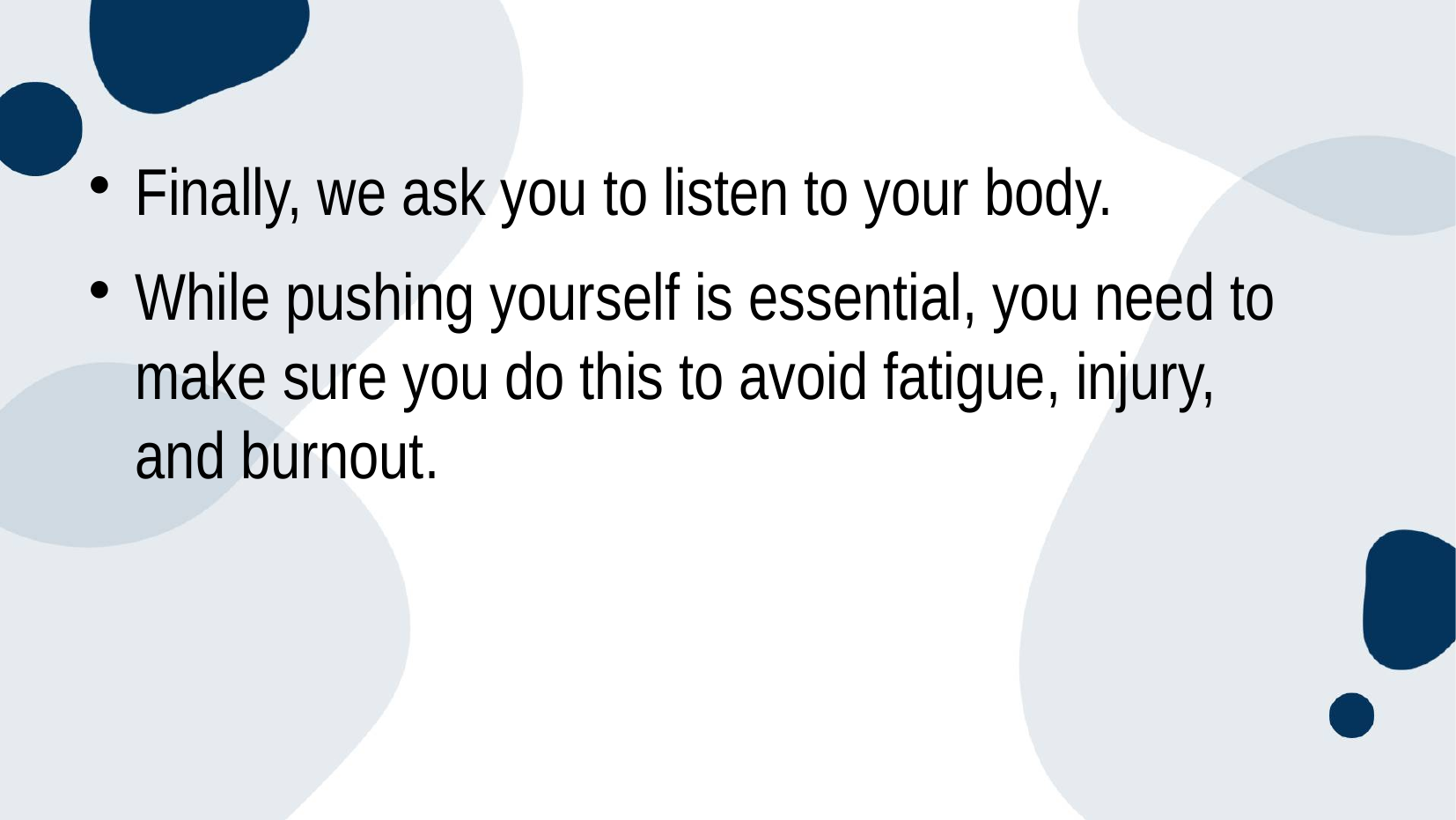

#
Finally, we ask you to listen to your body.
While pushing yourself is essential, you need to make sure you do this to avoid fatigue, injury,      and burnout.